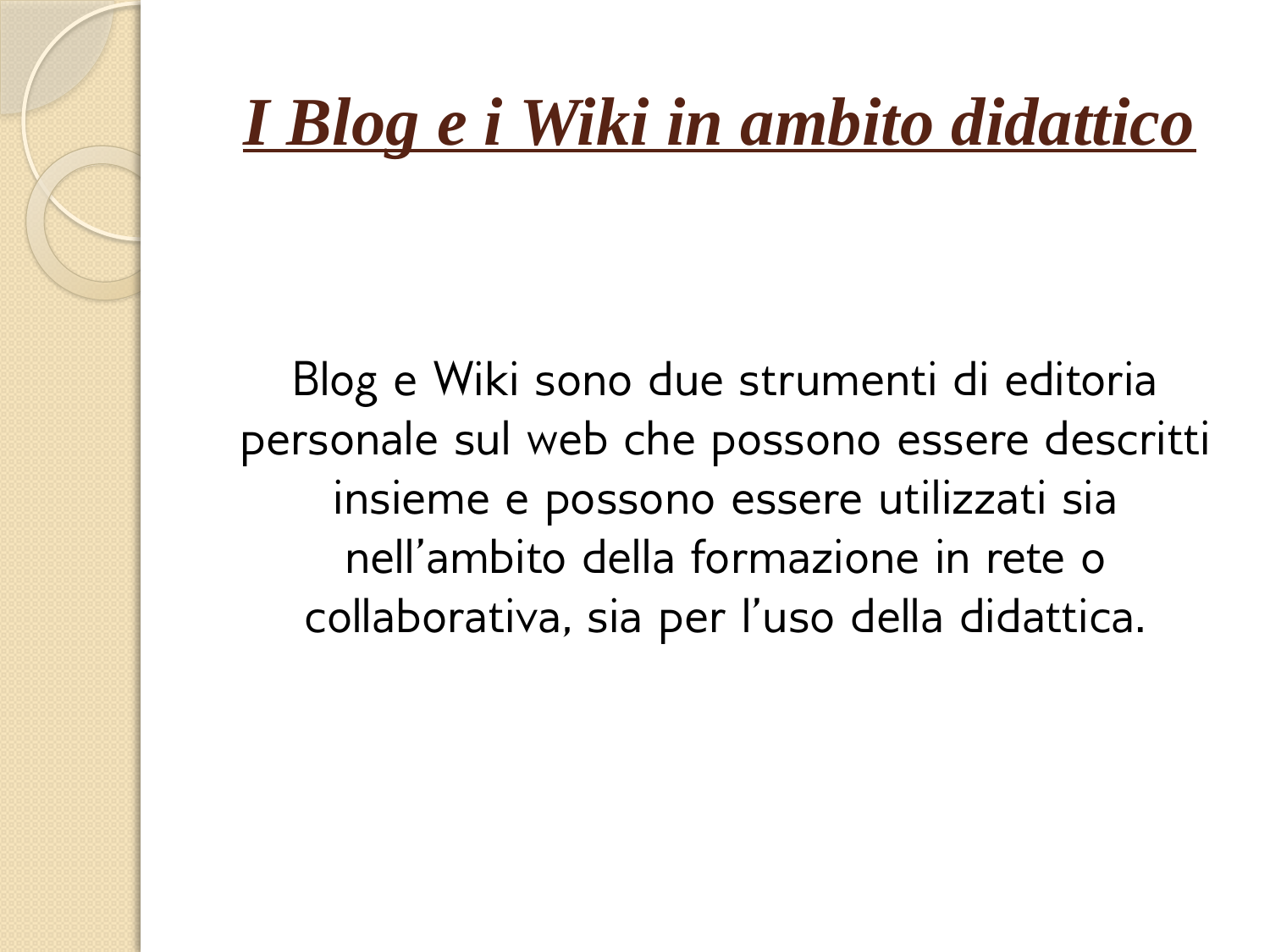

# I Blog e i Wiki in ambito didattico

Blog e Wiki sono due strumenti di editoria personale sul web che possono essere descritti insieme e possono essere utilizzati sia nell’ambito della formazione in rete o collaborativa, sia per l’uso della didattica.